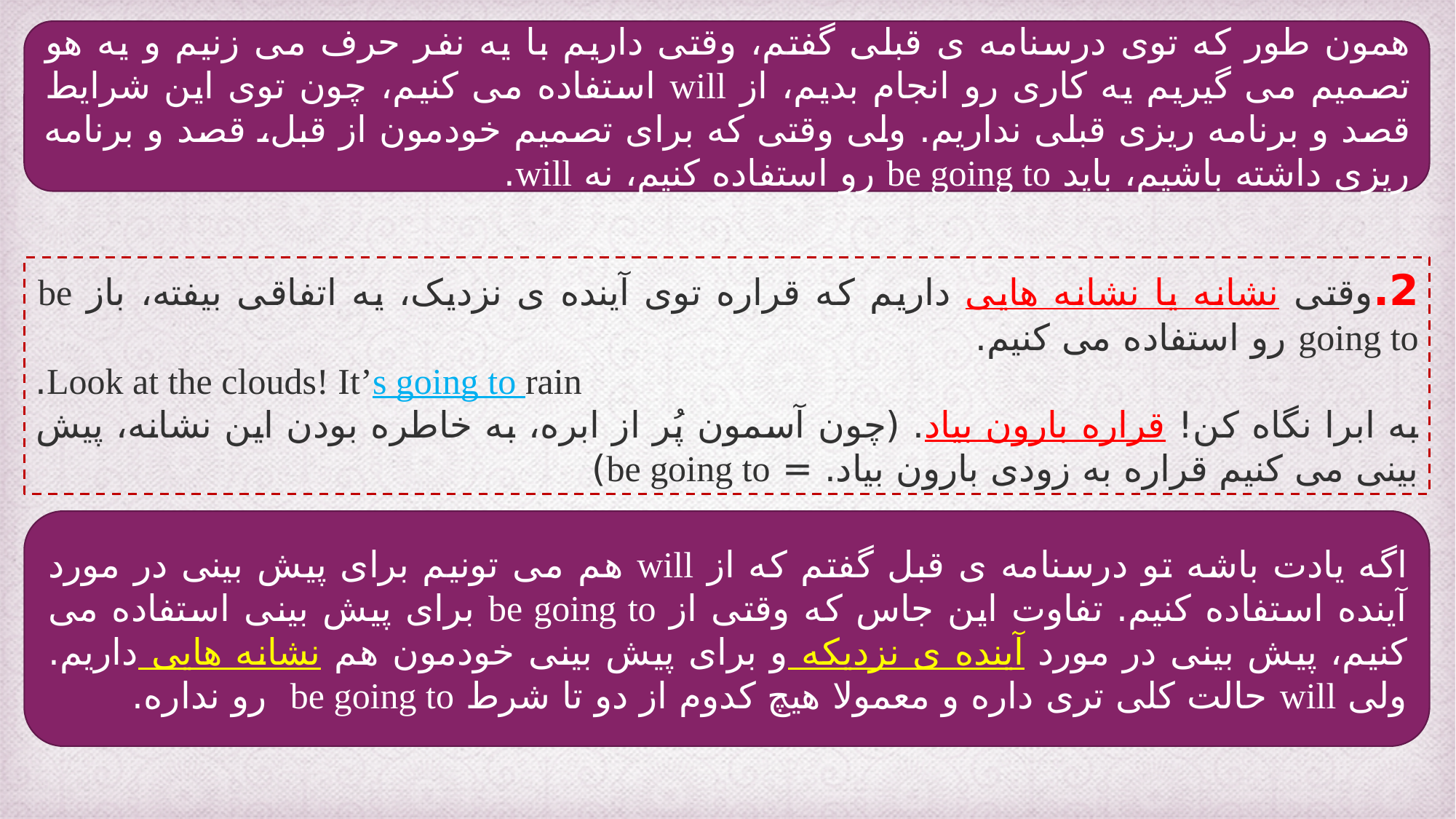

همون طور که توی درسنامه ی قبلی گفتم، وقتی داریم با یه نفر حرف می زنیم و یه هو تصمیم می گیریم یه کاری رو انجام بدیم، از will استفاده می کنیم، چون توی این شرایط قصد و برنامه ریزی قبلی نداریم. ولی وقتی که برای تصمیم خودمون از قبل، قصد و برنامه ریزی داشته باشیم، باید be going to رو استفاده کنیم، نه will.
2.وقتی نشانه یا نشانه هایی داریم که قراره توی آینده ی نزدیک، یه اتفاقی بیفته، باز be going to رو استفاده می کنیم.
Look at the clouds! It’s going to rain.
به ابرا نگاه کن! قراره بارون بیاد. (چون آسمون پُر از ابره، به خاطره بودن این نشانه، پیش بینی می کنیم قراره به زودی بارون بیاد. = be going to)
اگه یادت باشه تو درسنامه ی قبل گفتم که از will هم می تونیم برای پیش بینی در مورد آینده استفاده کنیم. تفاوت این جاس که وقتی از be going to برای پیش بینی استفاده می کنیم، پیش بینی در مورد آینده ی نزدیکه و برای پیش بینی خودمون هم نشانه هایی داریم. ولی will حالت کلی تری داره و معمولا هیچ کدوم از دو تا شرط be going to  رو نداره.